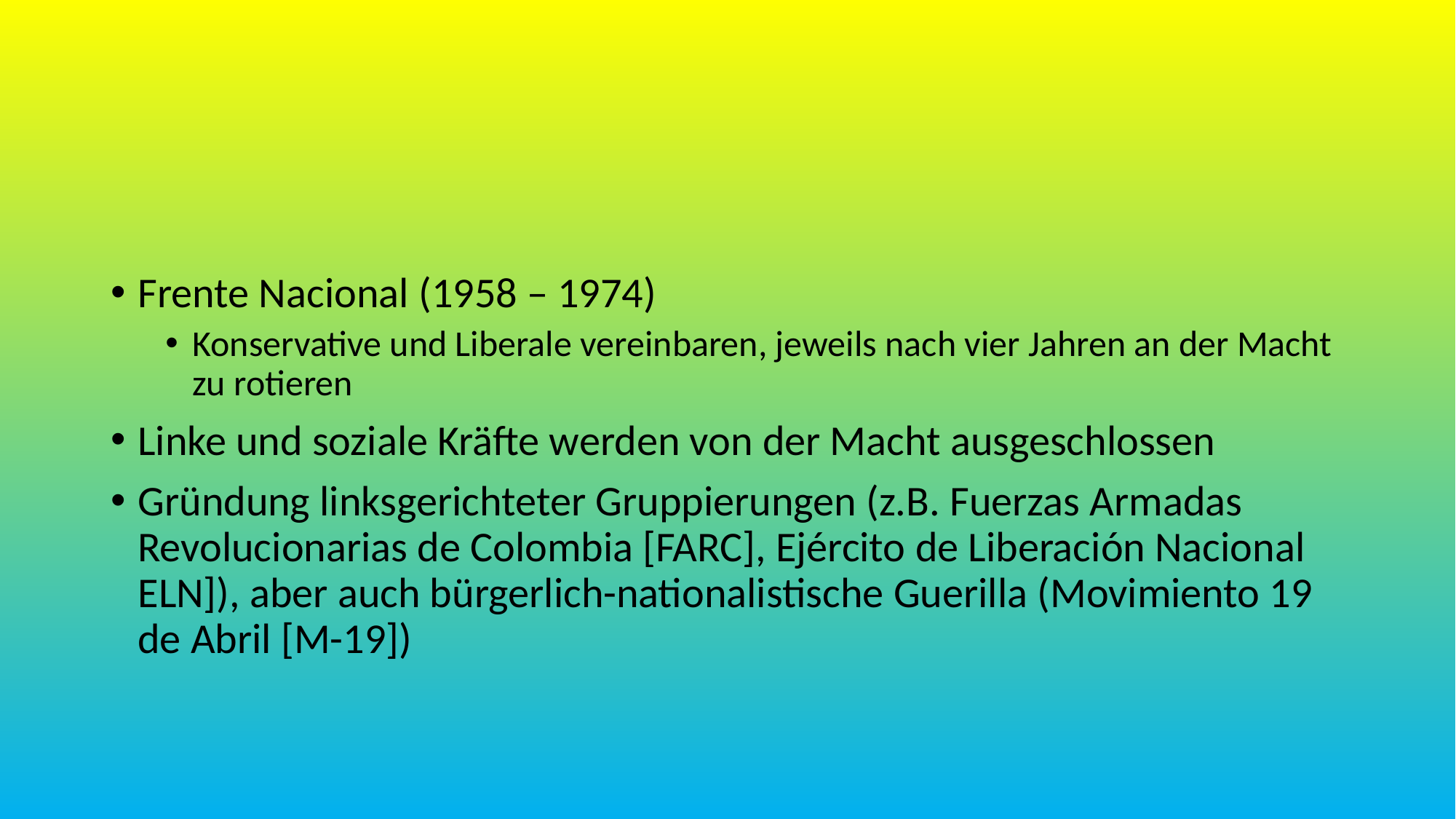

Frente Nacional (1958 – 1974)
Konservative und Liberale vereinbaren, jeweils nach vier Jahren an der Macht zu rotieren
Linke und soziale Kräfte werden von der Macht ausgeschlossen
Gründung linksgerichteter Gruppierungen (z.B. Fuerzas Armadas Revolucionarias de Colombia [FARC], Ejército de Liberación Nacional ELN]), aber auch bürgerlich-nationalistische Guerilla (Movimiento 19 de Abril [M-19])